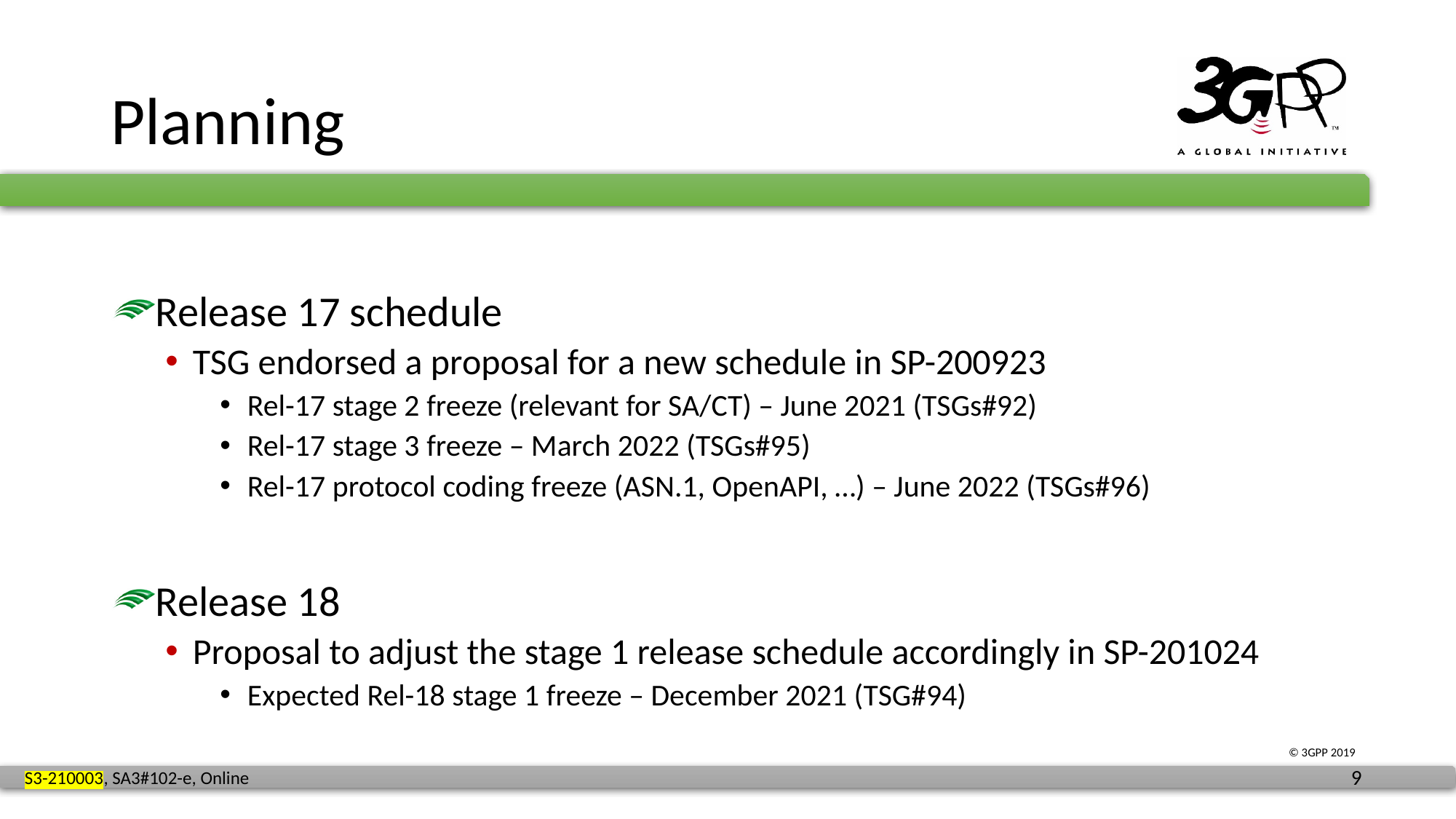

# Planning

Release 17 schedule
TSG endorsed a proposal for a new schedule in SP-200923
Rel-17 stage 2 freeze (relevant for SA/CT) – June 2021 (TSGs#92)
Rel-17 stage 3 freeze – March 2022 (TSGs#95)
Rel-17 protocol coding freeze (ASN.1, OpenAPI, …) – June 2022 (TSGs#96)

Release 18
Proposal to adjust the stage 1 release schedule accordingly in SP-201024
Expected Rel-18 stage 1 freeze – December 2021 (TSG#94)